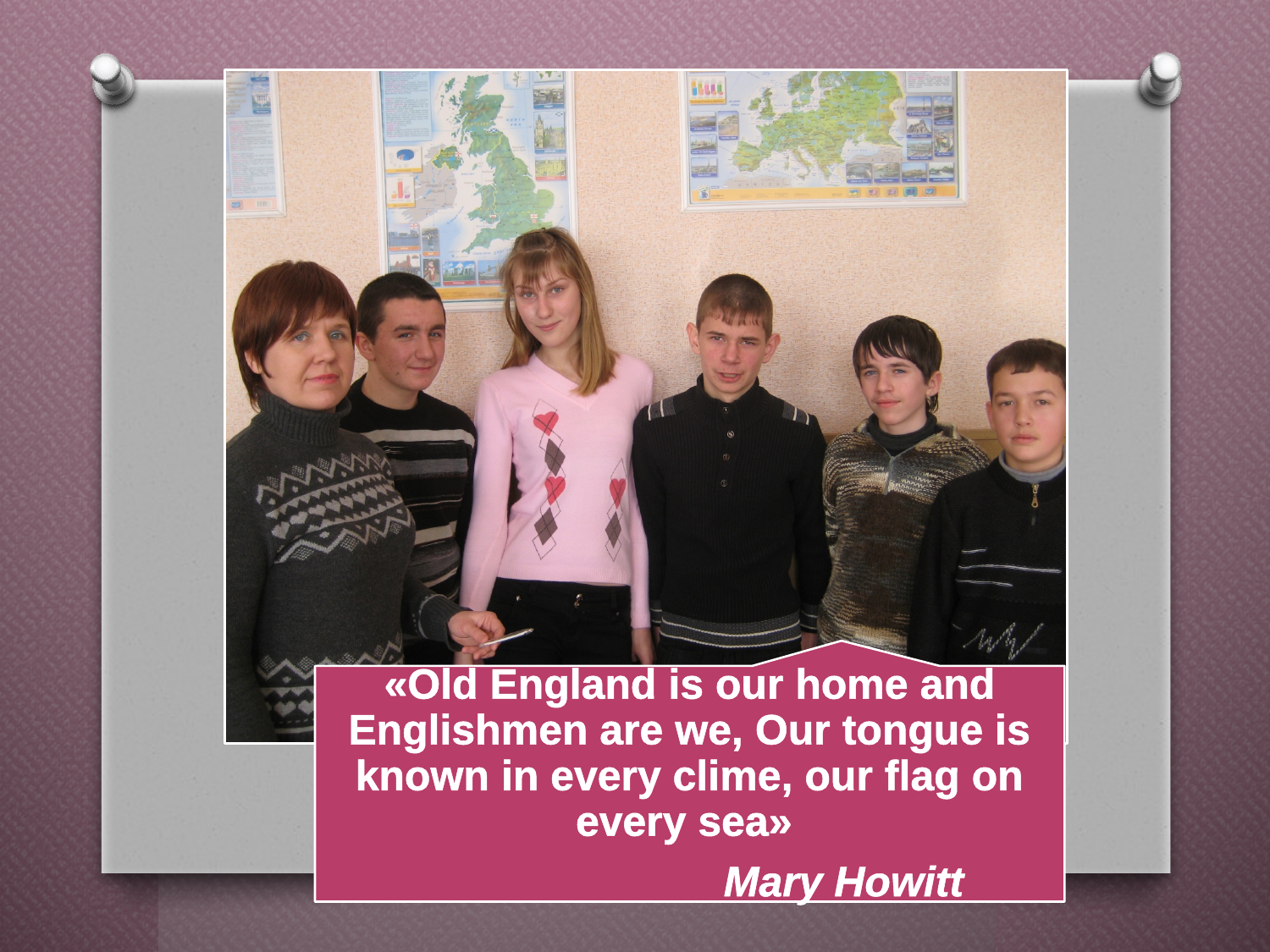

«Old England is our home and Englishmen are we, Our tongue is known in every clime, our flag on every sea»
                          Mary Howitt